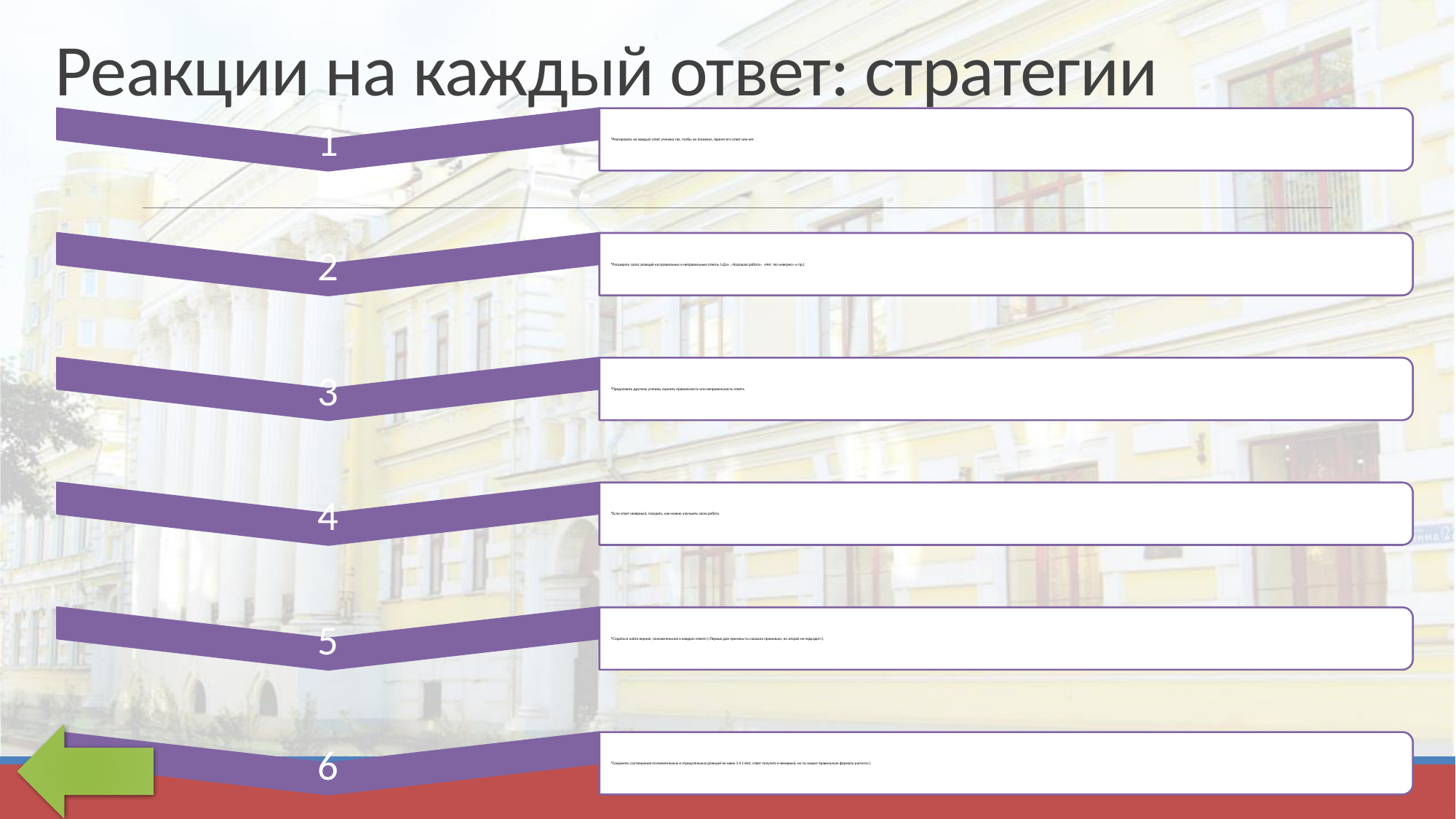

# Реакции на каждый ответ: стратегии
1
2
3
4
5
6
Реагировать на каждый ответ ученика так, чтобы он понимал, принят его ответ или нет.
Расширять запас реакций на правильные и неправильные ответы («Да», «Хорошая работа», «Нет, это неверно» и пр.).
Предложить другому ученику оценить правильность или неправильность ответа.
Если ответ неверный, говорить, как можно улучшить свою работу.
Стараться найти верное, положительное в каждом ответе («Первые две причины ты назвала правильно, но вторая не подходит»).
Сохранять соотношение положительных и отрицательных реакций не ниже 1:4 («Нет, ответ получится неверный, но ты нашел правильную формулу расчета»).